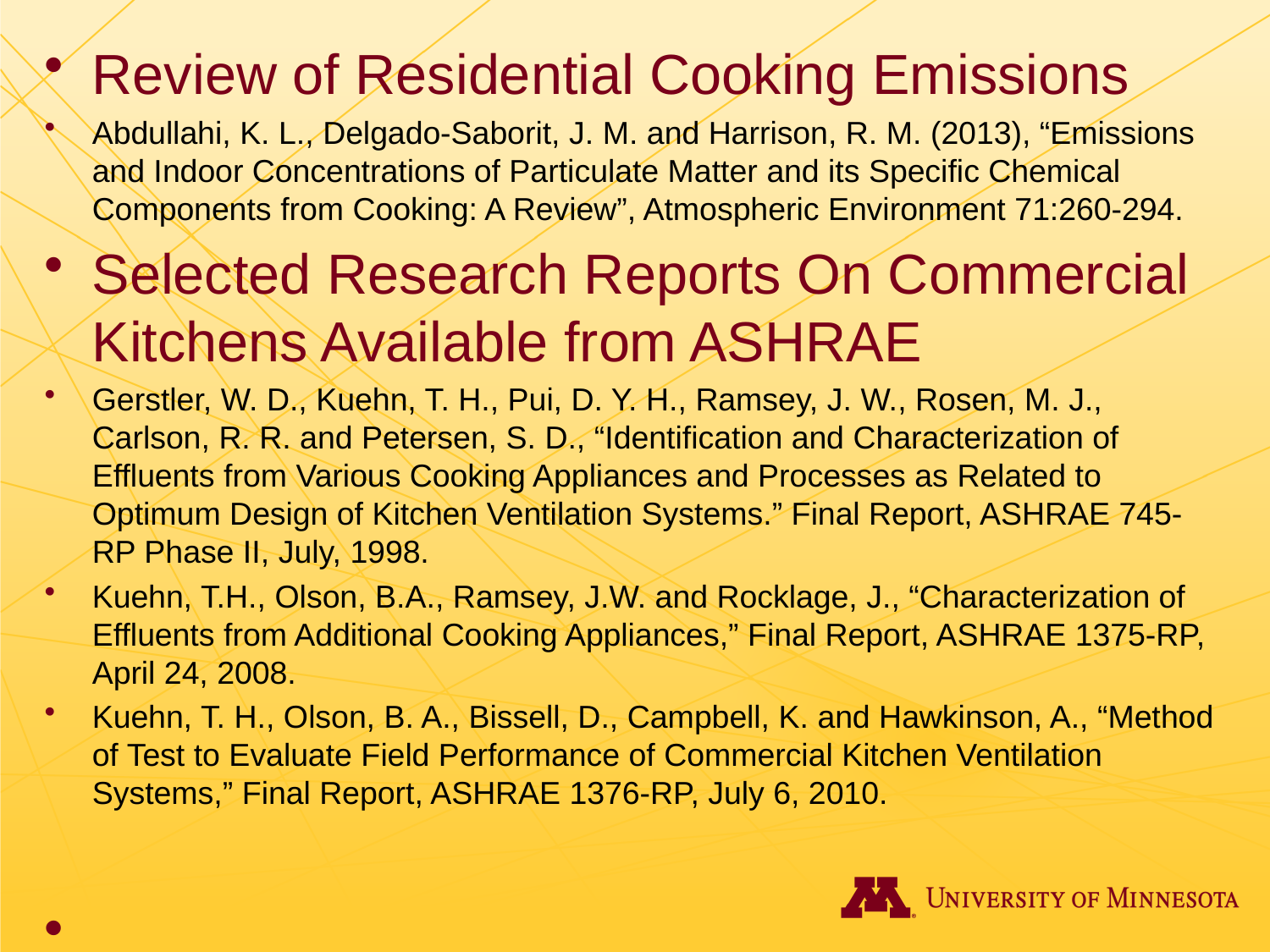

# Review of Residential Cooking Emissions
Abdullahi, K. L., Delgado-Saborit, J. M. and Harrison, R. M. (2013), “Emissions and Indoor Concentrations of Particulate Matter and its Specific Chemical Components from Cooking: A Review”, Atmospheric Environment 71:260-294.
Selected Research Reports On Commercial Kitchens Available from ASHRAE
Gerstler, W. D., Kuehn, T. H., Pui, D. Y. H., Ramsey, J. W., Rosen, M. J., Carlson, R. R. and Petersen, S. D., “Identification and Characterization of Effluents from Various Cooking Appliances and Processes as Related to Optimum Design of Kitchen Ventilation Systems.” Final Report, ASHRAE 745-RP Phase II, July, 1998.
Kuehn, T.H., Olson, B.A., Ramsey, J.W. and Rocklage, J., “Characterization of Effluents from Additional Cooking Appliances,” Final Report, ASHRAE 1375-RP, April 24, 2008.
Kuehn, T. H., Olson, B. A., Bissell, D., Campbell, K. and Hawkinson, A., “Method of Test to Evaluate Field Performance of Commercial Kitchen Ventilation Systems,” Final Report, ASHRAE 1376-RP, July 6, 2010.